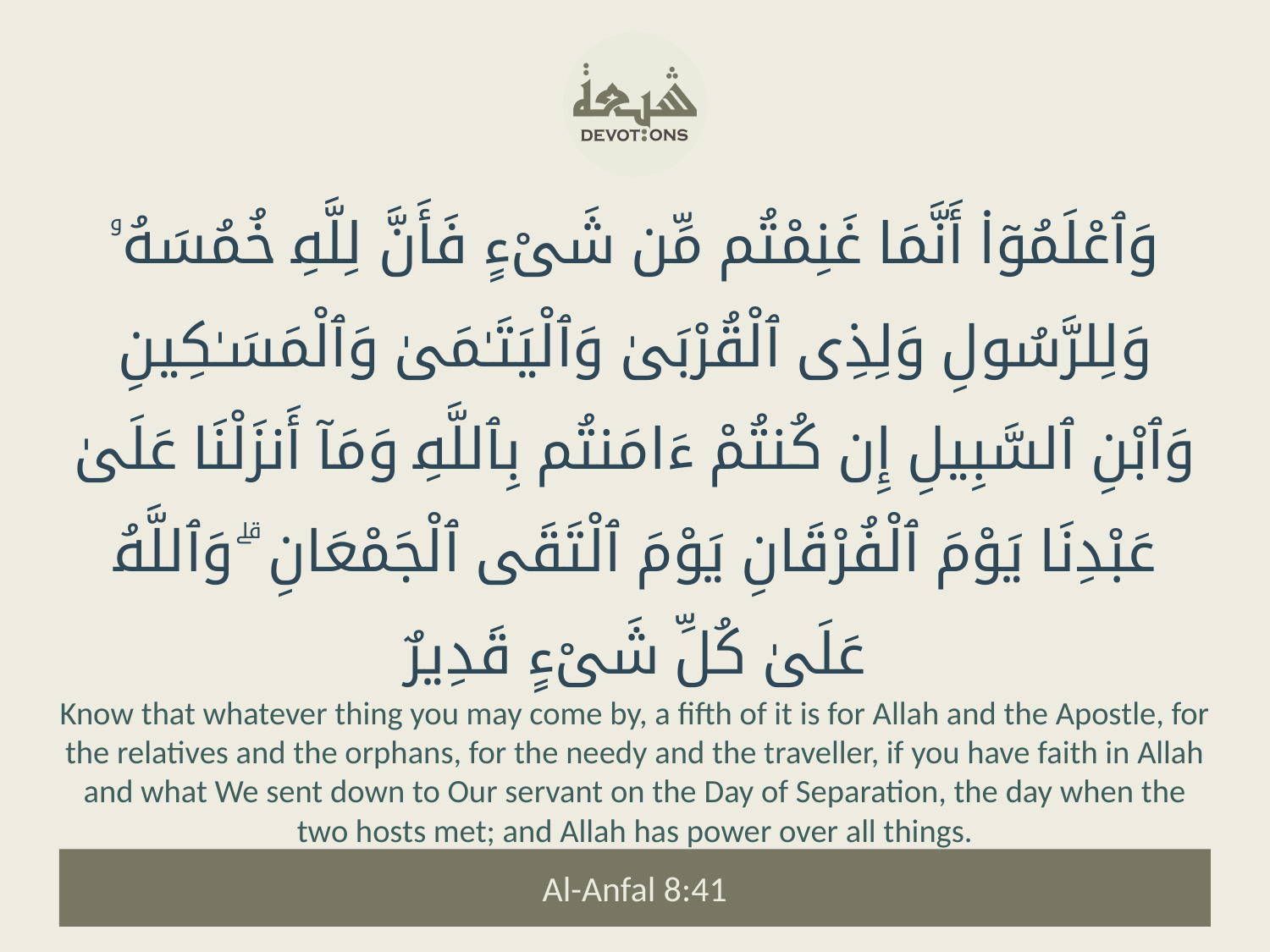

وَٱعْلَمُوٓا۟ أَنَّمَا غَنِمْتُم مِّن شَىْءٍ فَأَنَّ لِلَّهِ خُمُسَهُۥ وَلِلرَّسُولِ وَلِذِى ٱلْقُرْبَىٰ وَٱلْيَتَـٰمَىٰ وَٱلْمَسَـٰكِينِ وَٱبْنِ ٱلسَّبِيلِ إِن كُنتُمْ ءَامَنتُم بِٱللَّهِ وَمَآ أَنزَلْنَا عَلَىٰ عَبْدِنَا يَوْمَ ٱلْفُرْقَانِ يَوْمَ ٱلْتَقَى ٱلْجَمْعَانِ ۗ وَٱللَّهُ عَلَىٰ كُلِّ شَىْءٍ قَدِيرٌ
Know that whatever thing you may come by, a fifth of it is for Allah and the Apostle, for the relatives and the orphans, for the needy and the traveller, if you have faith in Allah and what We sent down to Our servant on the Day of Separation, the day when the two hosts met; and Allah has power over all things.
Al-Anfal 8:41